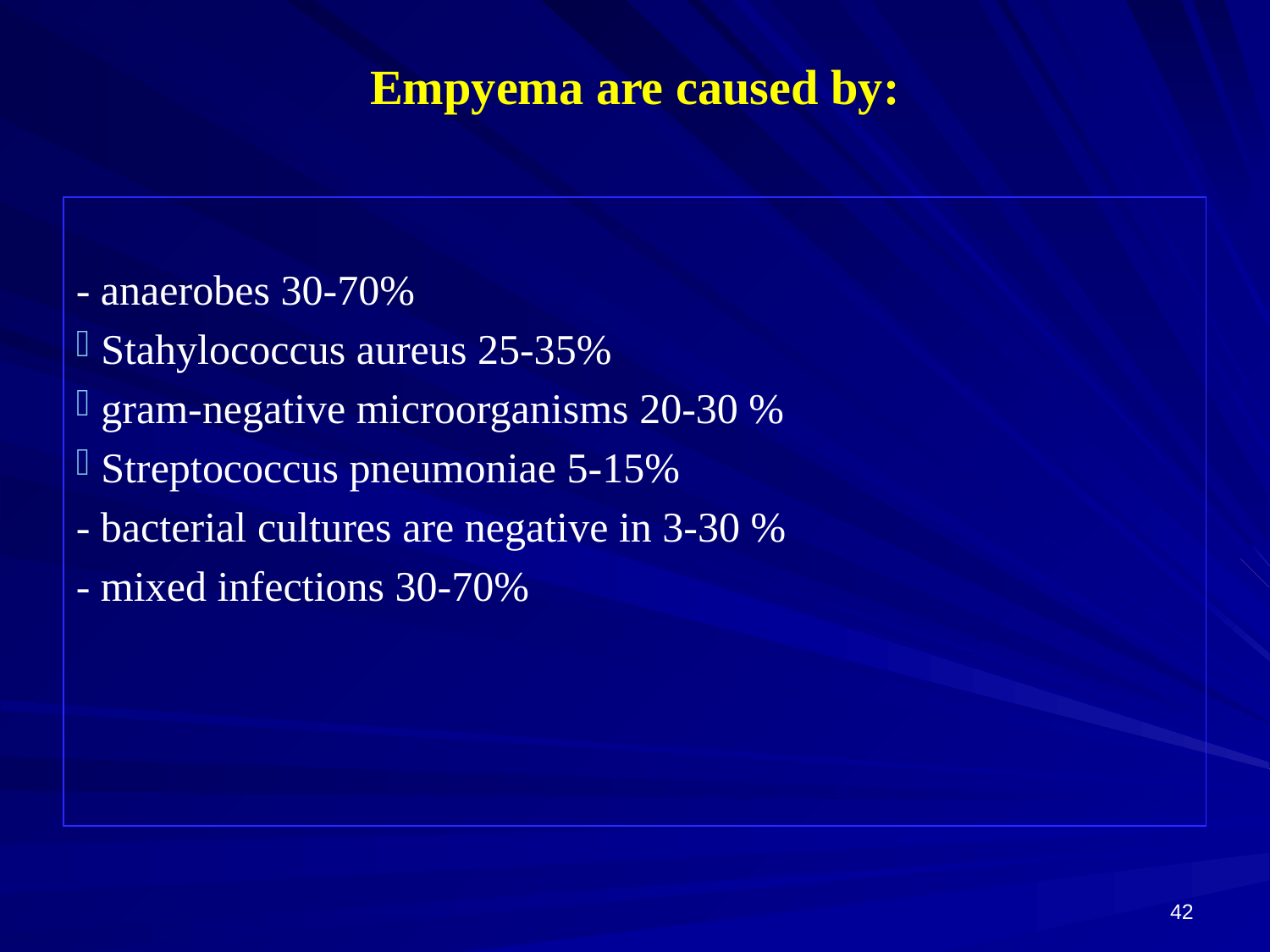

# Empyema are caused by:

- anaerobes 30-70%
Stahylococcus aureus 25-35%
gram-negative microorganisms 20-30 %
Streptococcus pneumoniae 5-15%
- bacterial cultures are negative in 3-30 %
- mixed infections 30-70%

42